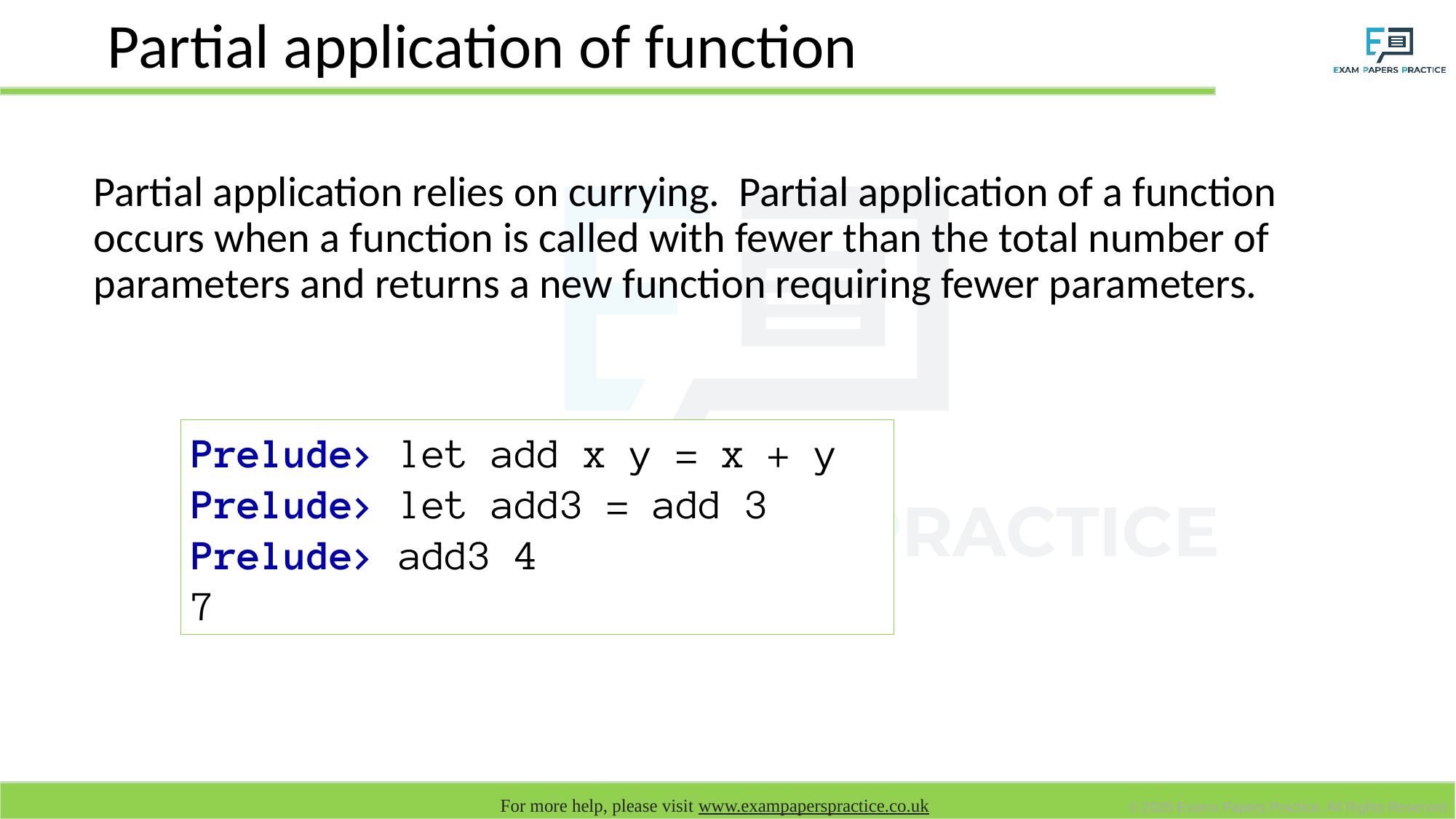

# Partial application of function
Partial application relies on currying.  Partial application of a function occurs when a function is called with fewer than the total number of parameters and returns a new function requiring fewer parameters.

Prelude> let add x y = x + y
Prelude> let add3 = add 3
Prelude> add3 4
7